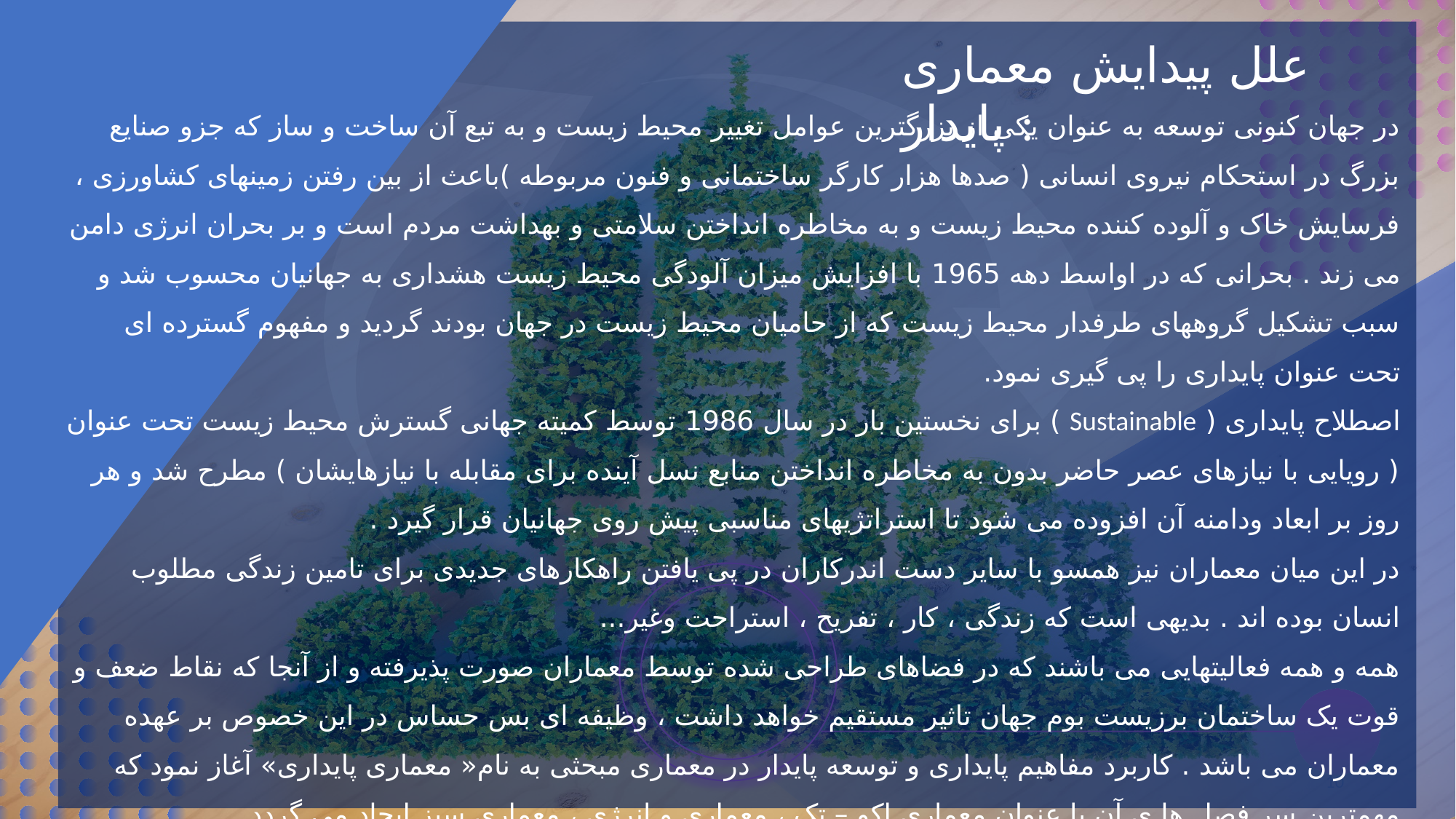

علل پیدایش معماری پایدار :

در جهان کنونی توسعه به عنوان یکی از بزرگترین عوامل تغییر محیط زیست و به تبع آن ساخت و ساز که جزو صنایع بزرگ در استحکام نیروی انسانی ( صدها هزار کارگر ساختمانی و فنون مربوطه )باعث از بین رفتن زمینهای کشاورزی ، فرسایش خاک و آلوده کننده محیط زیست و به مخاطره انداختن سلامتی و بهداشت مردم است و بر بحران انرژی دامن می زند . بحرانی که در اواسط دهه 1965 با افزایش میزان آلودگی محیط زیست هشداری به جهانیان محسوب شد و سبب تشکیل گروههای طرفدار محیط زیست که از حامیان محیط زیست در جهان بودند گردید و مفهوم گسترده ای تحت عنوان پایداری را پی گیری نمود.
اصطلاح پایداری ( Sustainable ) برای نخستین بار در سال 1986 توسط کمیته جهانی گسترش محیط زیست تحت عنوان ( رویایی با نیازهای عصر حاضر بدون به مخاطره انداختن منابع نسل آینده برای مقابله با نیازهایشان ) مطرح شد و هر روز بر ابعاد ودامنه آن افزوده می شود تا استراتژیهای مناسبی پیش روی جهانیان قرار گیرد .
در این میان معماران نیز همسو با سایر دست اندرکاران در پی یافتن راهکارهای جدیدی برای تامین زندگی مطلوب انسان بوده اند . بدیهی است که زندگی ، کار ، تفریح ، استراحت وغیر...
همه و همه فعالیتهایی می باشند که در فضاهای طراحی شده توسط معماران صورت پذیرفته و از آنجا که نقاط ضعف و قوت یک ساختمان برزیست بوم جهان تاثیر مستقیم خواهد داشت ، وظیفه ای بس حساس در این خصوص بر عهده معماران می باشد . کاربرد مفاهیم پایداری و توسعه پایدار در معماری مبحثی به نام« معماری پایداری» آغاز نمود که مهمترین سر فصل ها ی آن با عنوان معماری اکو – تک ، معماری و انرژی ، معماری سبز ایجاد می گردد .

10